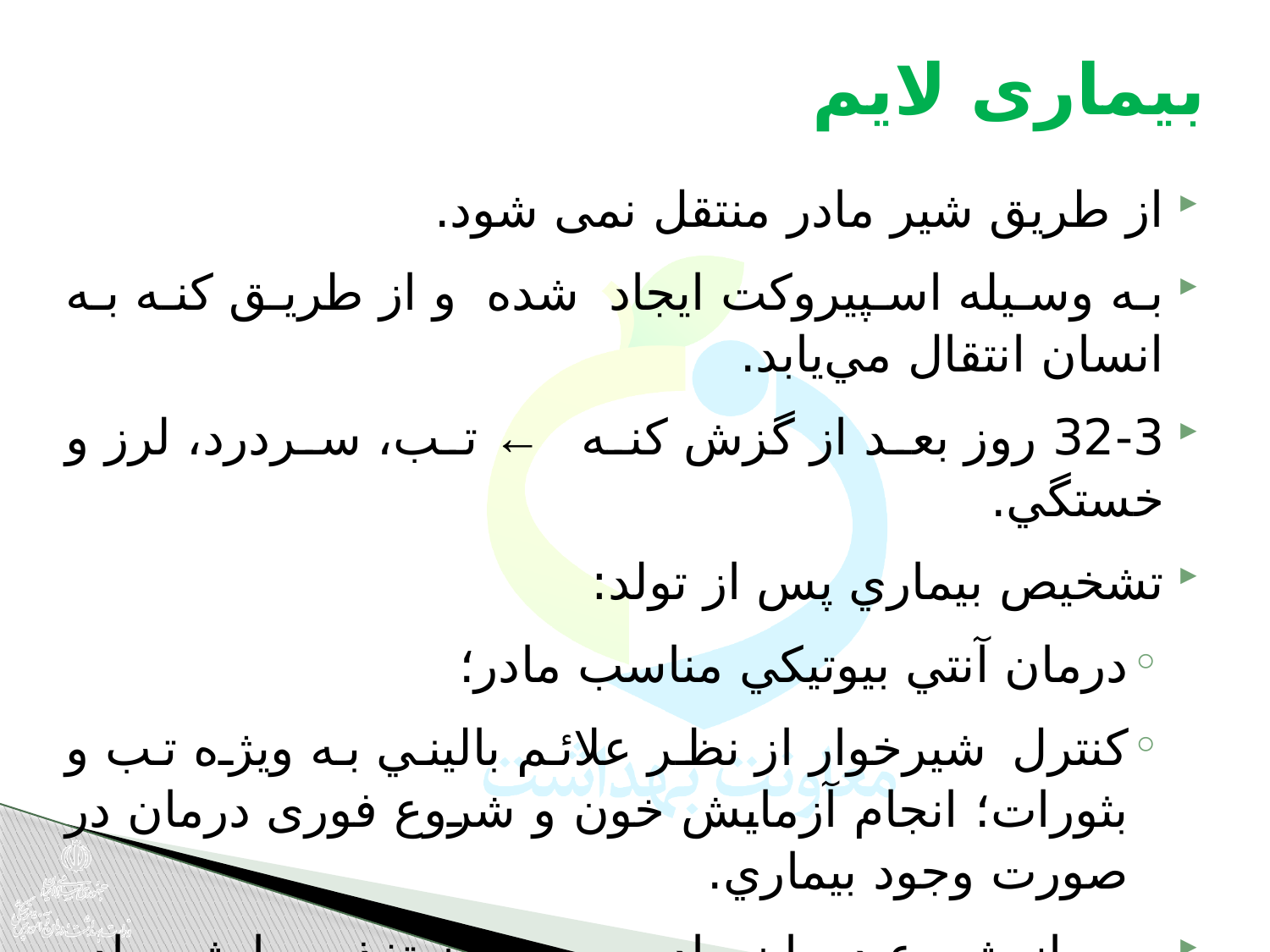

# بیماری لایم
از طريق شير ‌مادر منتقل نمی شود.
به وسيله اسپيروكت ايجاد شده و از طريق كنه به انسان انتقال مي‌يابد.
32-3 روز بعد از گزش كنه ← تب، سر‌درد، لرز و خستگي.
تشخیص بيماري پس از تولد:
درمان آنتي بيوتيكي مناسب مادر؛
کنترل شیرخوار از نظر علا‌ئم باليني به ويژه تب و بثورات؛ انجام آزمايش خون و شروع فوری درمان در صورت وجود بيماري.
پس از شروع درمان مادر، مي توان تغذيه با شير‌مادر را شروع كرد.